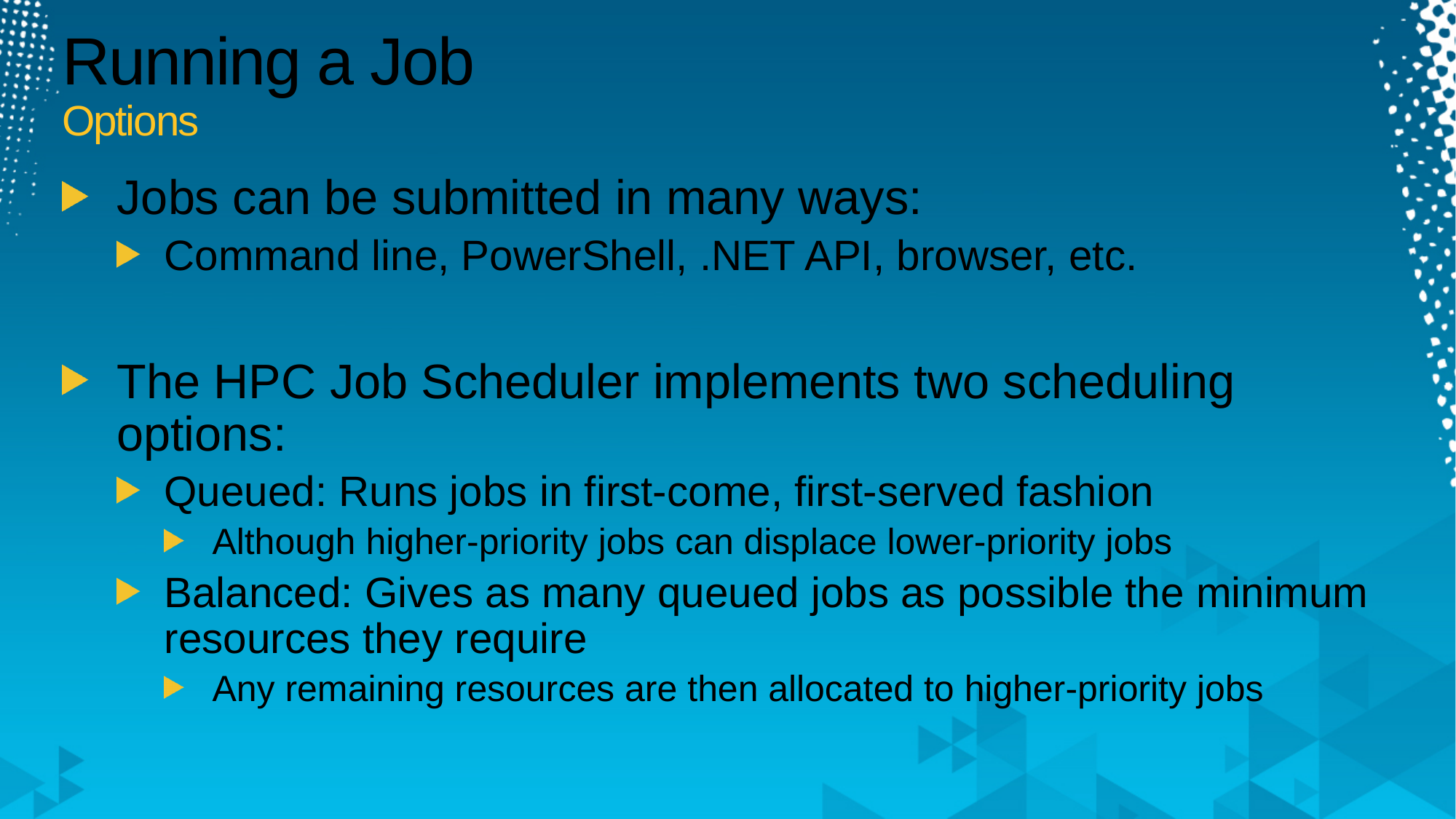

# Running a Job Options
Jobs can be submitted in many ways:
Command line, PowerShell, .NET API, browser, etc.

The HPC Job Scheduler implements two scheduling options:
Queued: Runs jobs in first-come, first-served fashion
Although higher-priority jobs can displace lower-priority jobs
Balanced: Gives as many queued jobs as possible the minimum resources they require
Any remaining resources are then allocated to higher-priority jobs